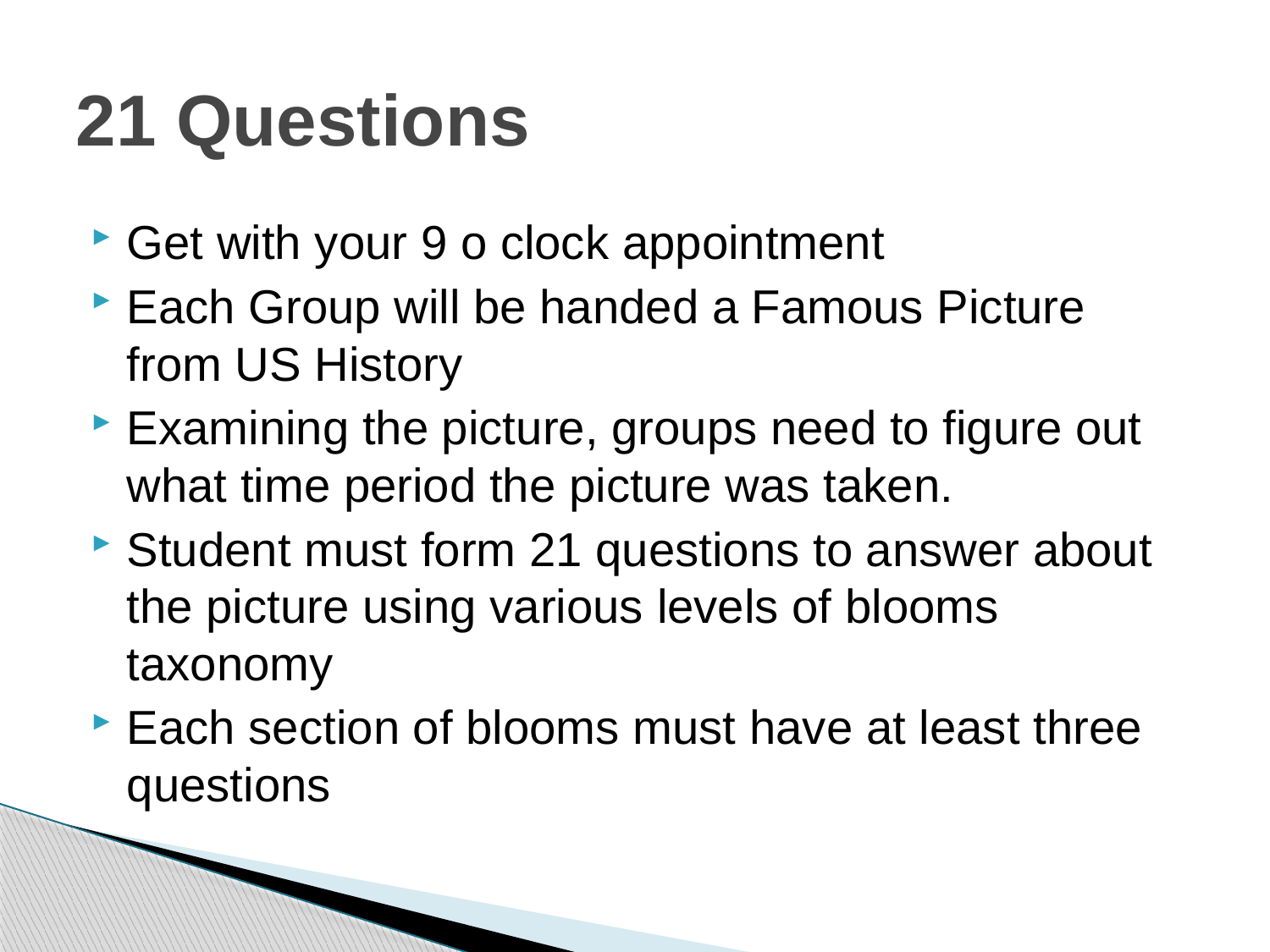

# 21 Questions
Get with your 9 o clock appointment
Each Group will be handed a Famous Picture from US History
Examining the picture, groups need to figure out what time period the picture was taken.
Student must form 21 questions to answer about the picture using various levels of blooms taxonomy
Each section of blooms must have at least three questions